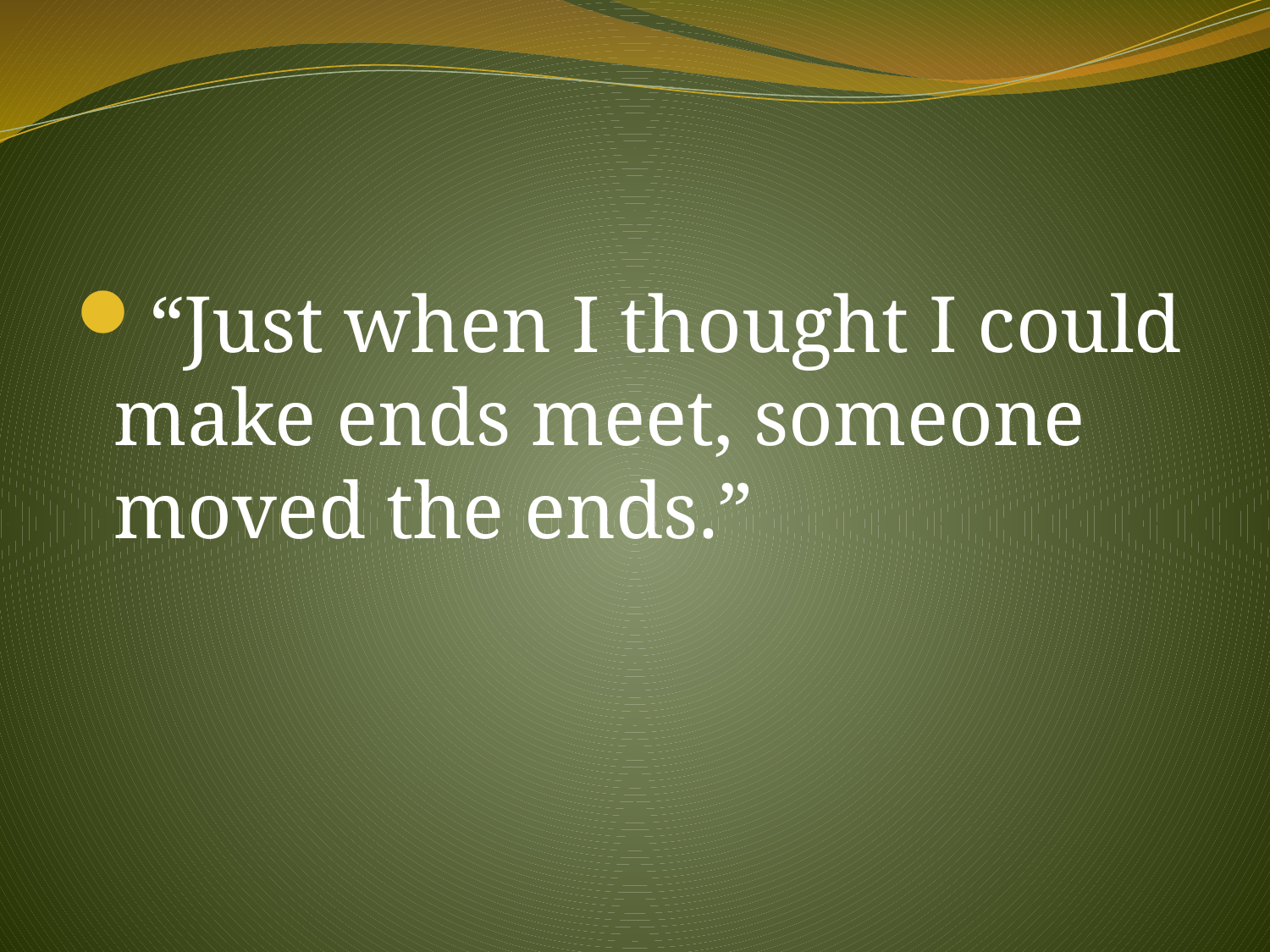

#
“Just when I thought I could make ends meet, someone moved the ends.”